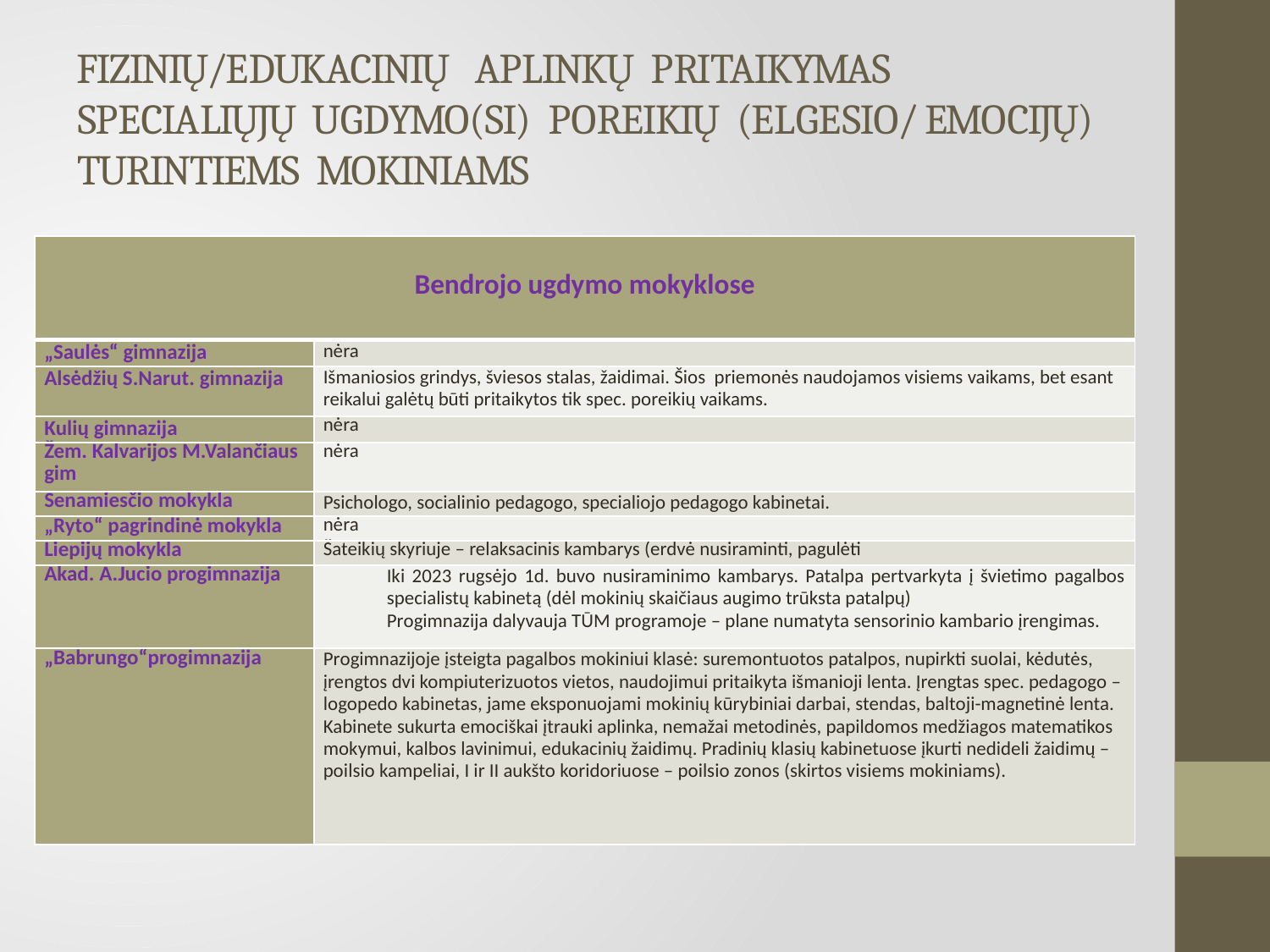

# FIZINIŲ/EDUKACINIŲ   APLINKŲ  PRITAIKYMAS  SPECIALIŲJŲ  UGDYMO(SI)  POREIKIŲ  (ELGESIO/ EMOCIJŲ) TURINTIEMS  MOKINIAMS

| Bendrojo ugdymo mokyklose |  |
| --- | --- |
| „Saulės“ gimnazija | nėra |
| Alsėdžių S.Narut. gimnazija | Išmaniosios grindys, šviesos stalas, žaidimai. Šios priemonės naudojamos visiems vaikams, bet esant reikalui galėtų būti pritaikytos tik spec. poreikių vaikams. |
| Kulių gimnazija | nėra |
| Žem. Kalvarijos M.Valančiaus gim | nėra |
| Senamiesčio mokykla | Psichologo, socialinio pedagogo, specialiojo pedagogo kabinetai. |
| „Ryto“ pagrindinė mokykla | nėra |
| Liepijų mokykla | Šateikių skyriuje – relaksacinis kambarys (erdvė nusiraminti, pagulėti |
| Akad. A.Jucio progimnazija | Iki 2023 rugsėjo 1d. buvo nusiraminimo kambarys. Patalpa pertvarkyta į švietimo pagalbos specialistų kabinetą (dėl mokinių skaičiaus augimo trūksta patalpų) Progimnazija dalyvauja TŪM programoje – plane numatyta sensorinio kambario įrengimas. |
| „Babrungo“progimnazija | Progimnazijoje įsteigta pagalbos mokiniui klasė: suremontuotos patalpos, nupirkti suolai, kėdutės, įrengtos dvi kompiuterizuotos vietos, naudojimui pritaikyta išmanioji lenta. Įrengtas spec. pedagogo – logopedo kabinetas, jame eksponuojami mokinių kūrybiniai darbai, stendas, baltoji-magnetinė lenta. Kabinete sukurta emociškai įtrauki aplinka, nemažai metodinės, papildomos medžiagos matematikos mokymui, kalbos lavinimui, edukacinių žaidimų. Pradinių klasių kabinetuose įkurti nedideli žaidimų – poilsio kampeliai, I ir II aukšto koridoriuose – poilsio zonos (skirtos visiems mokiniams). |